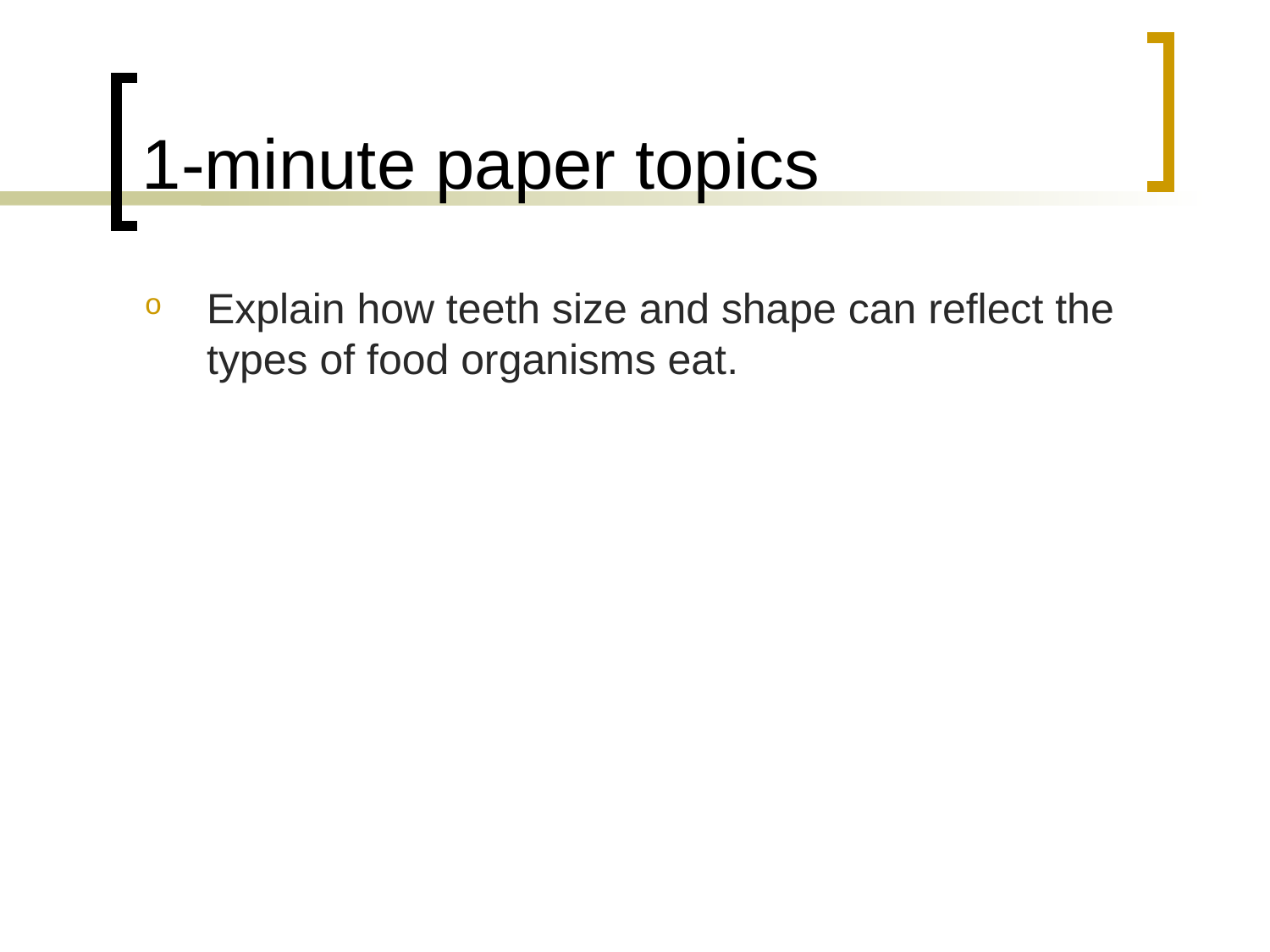

# 1-minute paper topics
Explain how teeth size and shape can reflect the types of food organisms eat.